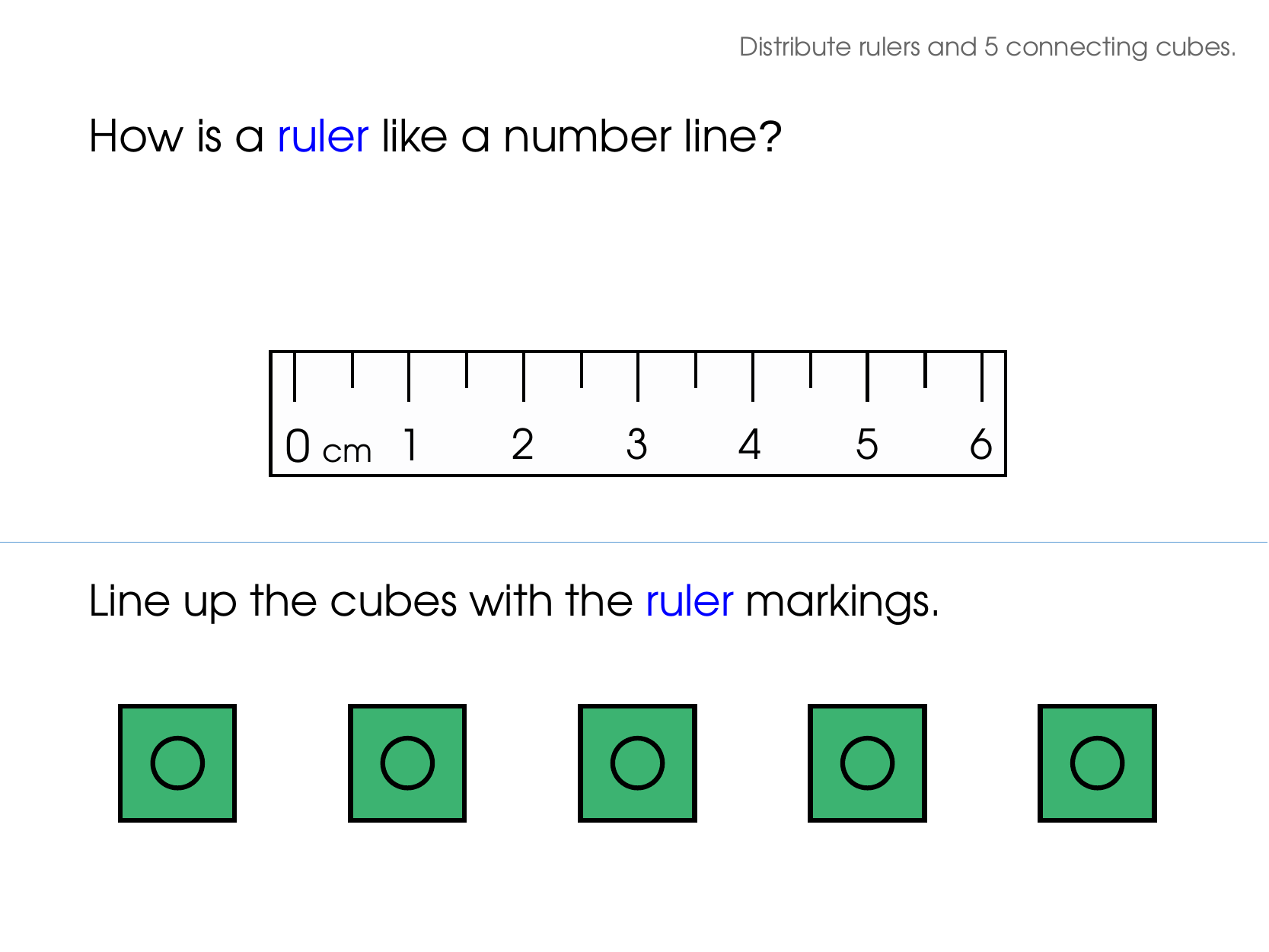

Distribute rulers and 5 connecting cubes.
How is a ruler like a number line?

0 cm
1
2
3
4
5
6
Line up the cubes with the ruler markings.